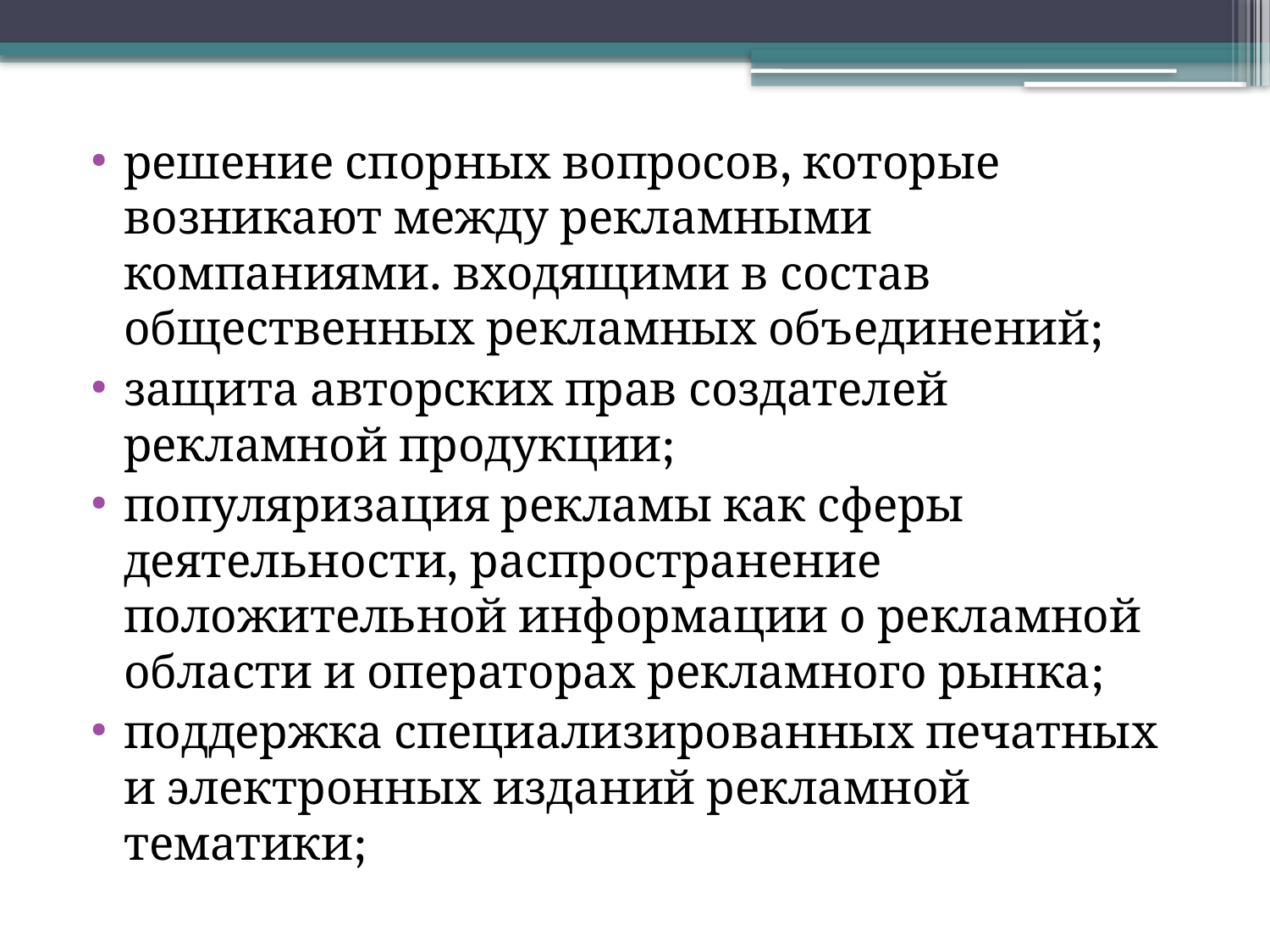

решение спорных вопросов, которые возникают между рекламными компаниями. входящими в состав общественных рекламных объединений;
защита авторских прав создателей рекламной продукции;
популяризация рекламы как сферы деятельности, распространение положительной информации о рекламной области и операторах рекламного рынка;
поддержка специализированных печатных и электронных изданий рекламной тематики;